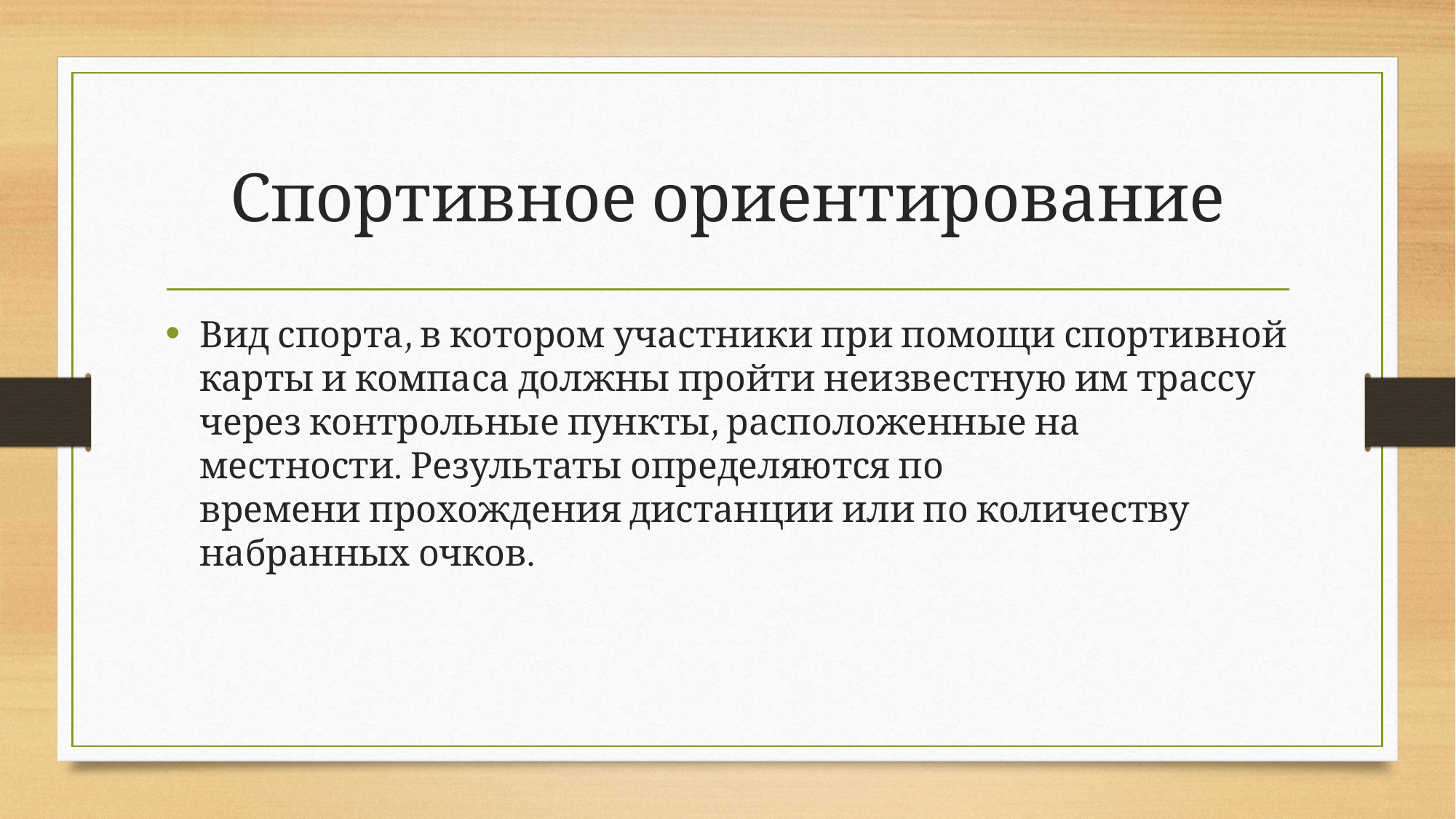

# Спортивное ориентирование
Вид спорта, в котором участники при помощи спортивной карты и компаса должны пройти неизвестную им трассу через контрольные пункты, расположенные на местности. Результаты определяются по времени прохождения дистанции или по количеству набранных очков.